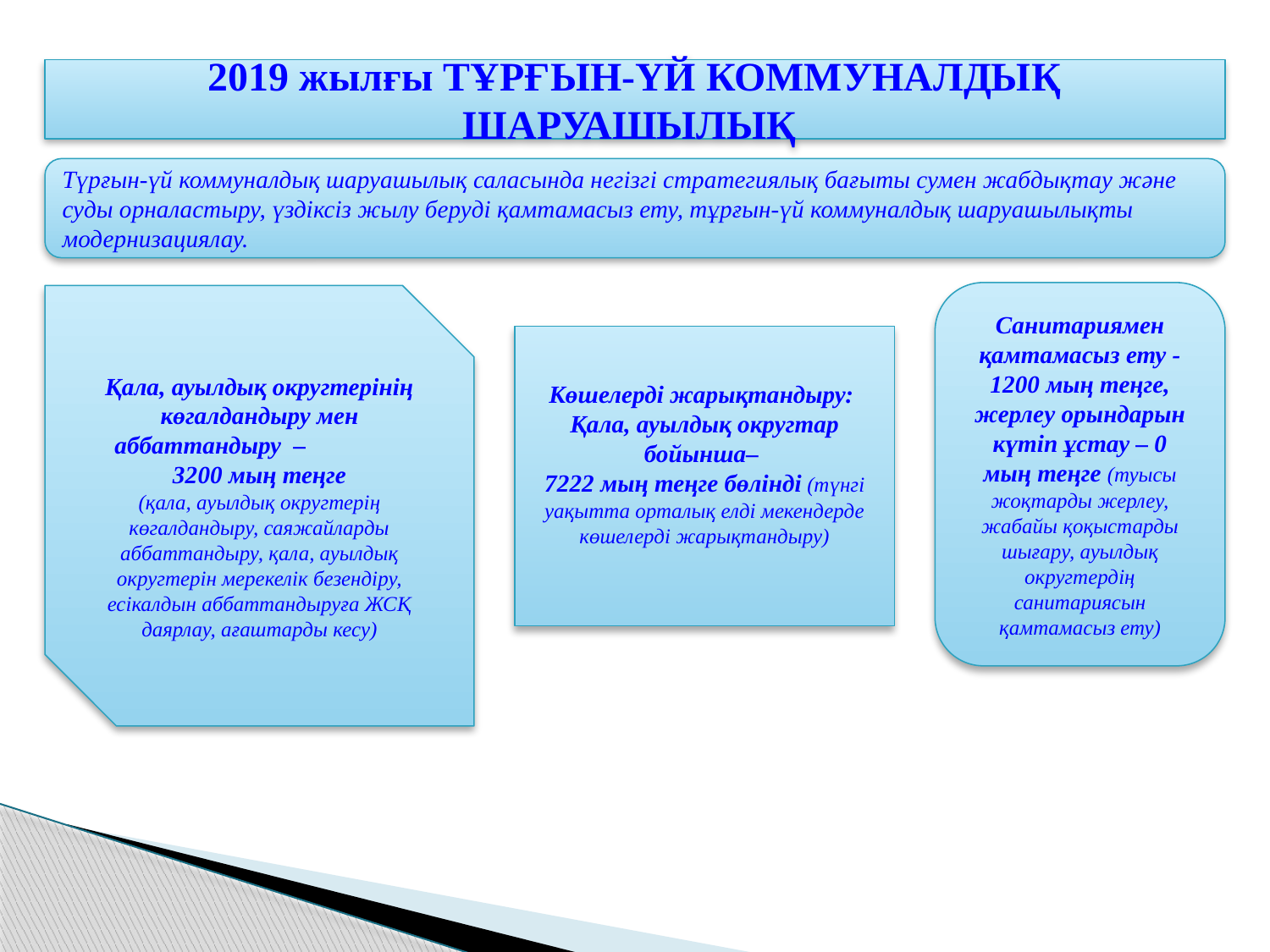

2019 жылғы ТҰРҒЫН-ҮЙ КОММУНАЛДЫҚ ШАРУАШЫЛЫҚ
Түрғын-үй коммуналдық шаруашылық саласында негізгі стратегиялық бағыты сумен жабдықтау және суды орналастыру, үздіксіз жылу беруді қамтамасыз ету, тұрғын-үй коммуналдық шаруашылықты модернизациялау.
Санитариямен қамтамасыз ету -1200 мың теңге, жерлеу орындарын күтіп ұстау – 0
мың теңге (туысы жоқтарды жерлеу, жабайы қоқыстарды шығару, ауылдық округтердің санитариясын қамтамасыз ету)
Қала, ауылдық округтерінің көгалдандыру мен аббаттандыру  –                 3200 мың теңге
(қала, ауылдық округтерің көгалдандыру, саяжайларды аббаттандыру, қала, ауылдық округтерін мерекелік безендіру, есікалдын аббаттандыруға ЖСҚ даярлау, ағаштарды кесу)
Көшелерді жарықтандыру:
Қала, ауылдық округтар бойынша–
7222 мың теңге бөлінді (түнгі уақытта орталық елді мекендерде көшелерді жарықтандыру)